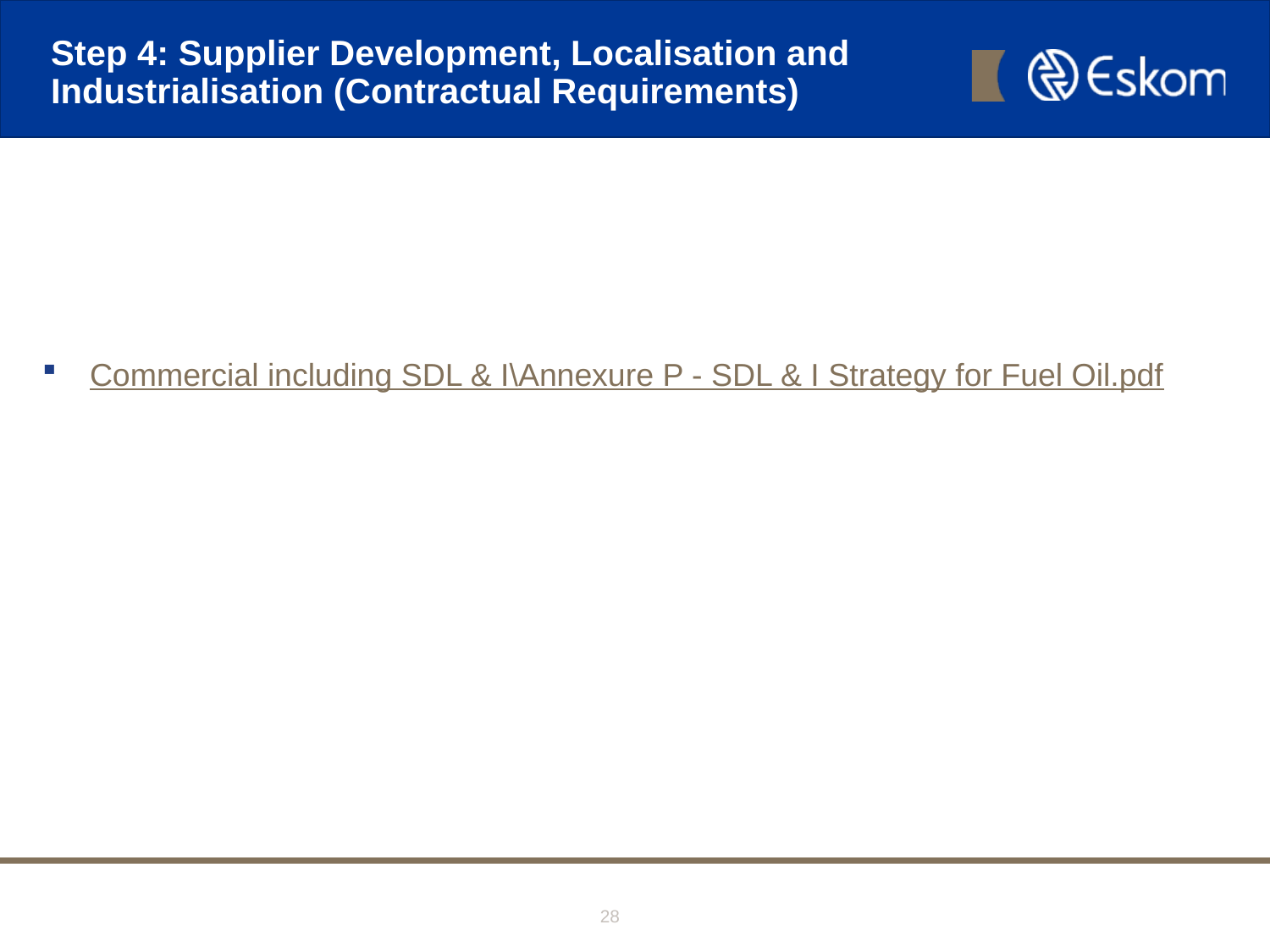

# Step 4: Supplier Development, Localisation and Industrialisation (Contractual Requirements)

Commercial including SDL & I\Annexure P - SDL & I Strategy for Fuel Oil.pdf
28